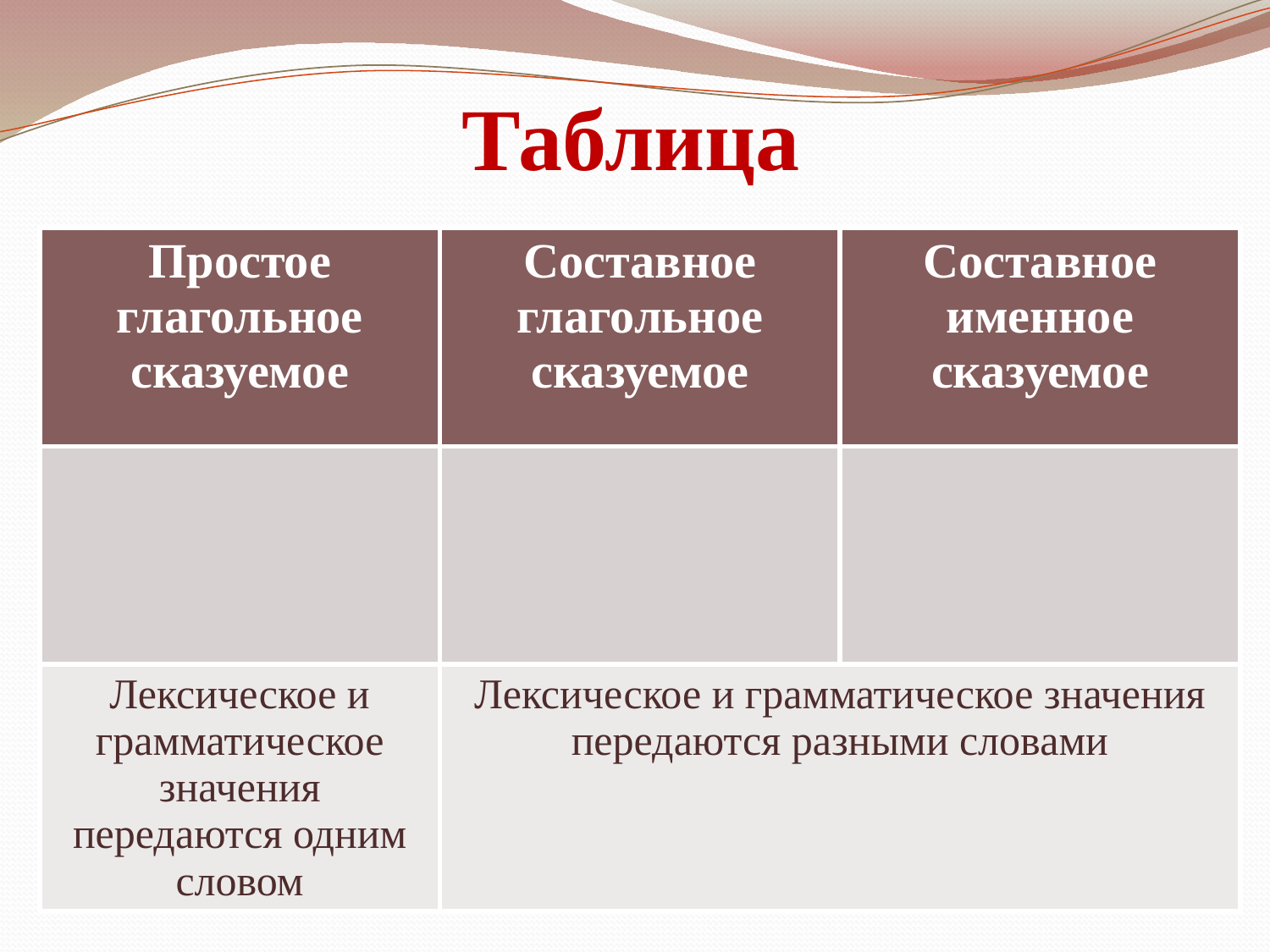

# Таблица
| Простое глагольное сказуемое | Составное глагольное сказуемое | Составное именное сказуемое |
| --- | --- | --- |
|  |  |  |
| Лексическое и грамматическое значения передаются одним словом | Лексическое и грамматическое значения передаются разными словами |  |